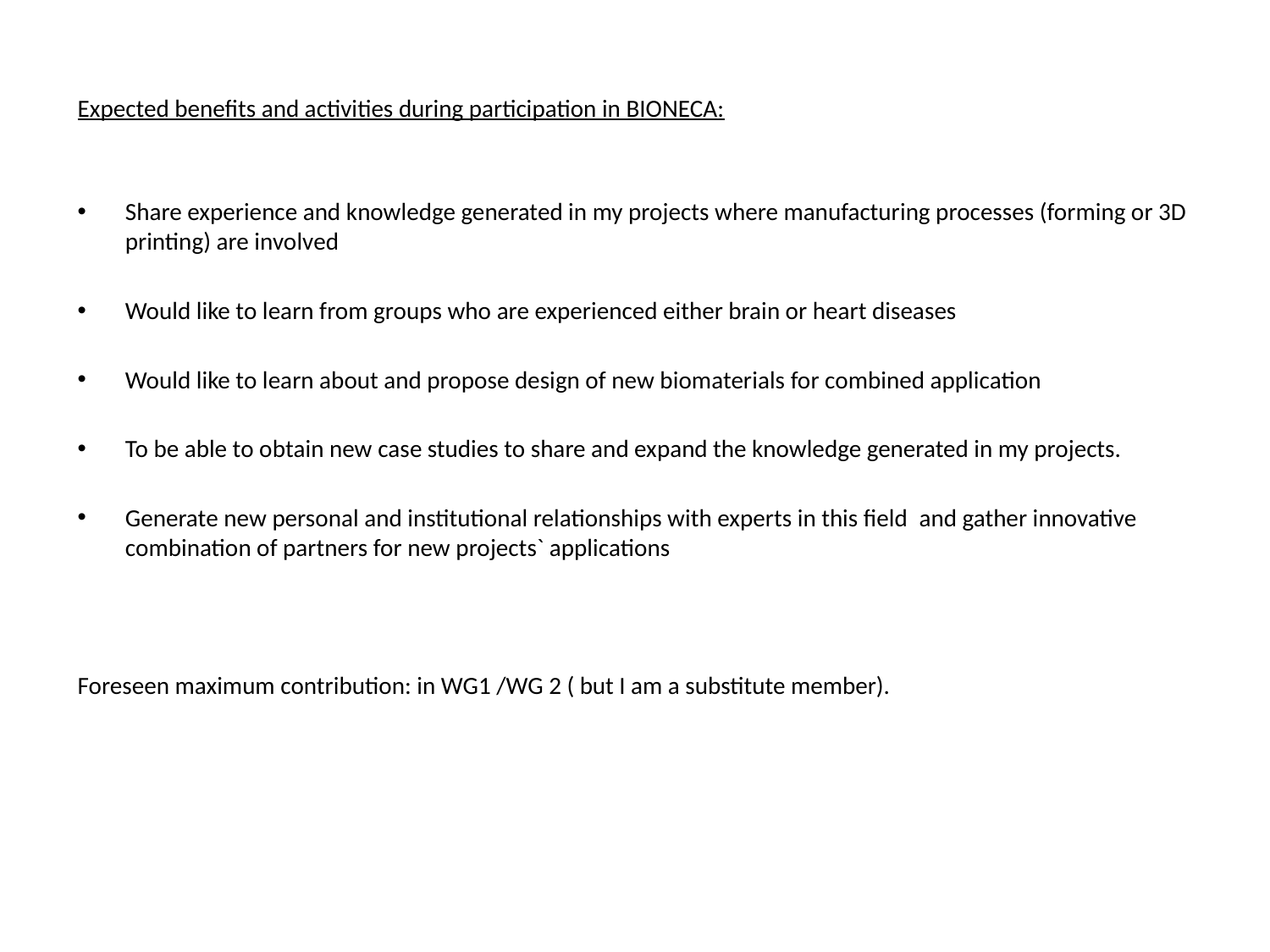

Expected benefits and activities during participation in BIONECA:

Share experience and knowledge generated in my projects where manufacturing processes (forming or 3D printing) are involved

Would like to learn from groups who are experienced either brain or heart diseases

Would like to learn about and propose design of new biomaterials for combined application

To be able to obtain new case studies to share and expand the knowledge generated in my projects.

Generate new personal and institutional relationships with experts in this field  and gather innovative combination of partners for new projects` applications

Foreseen maximum contribution: in WG1 /WG 2 ( but I am a substitute member).